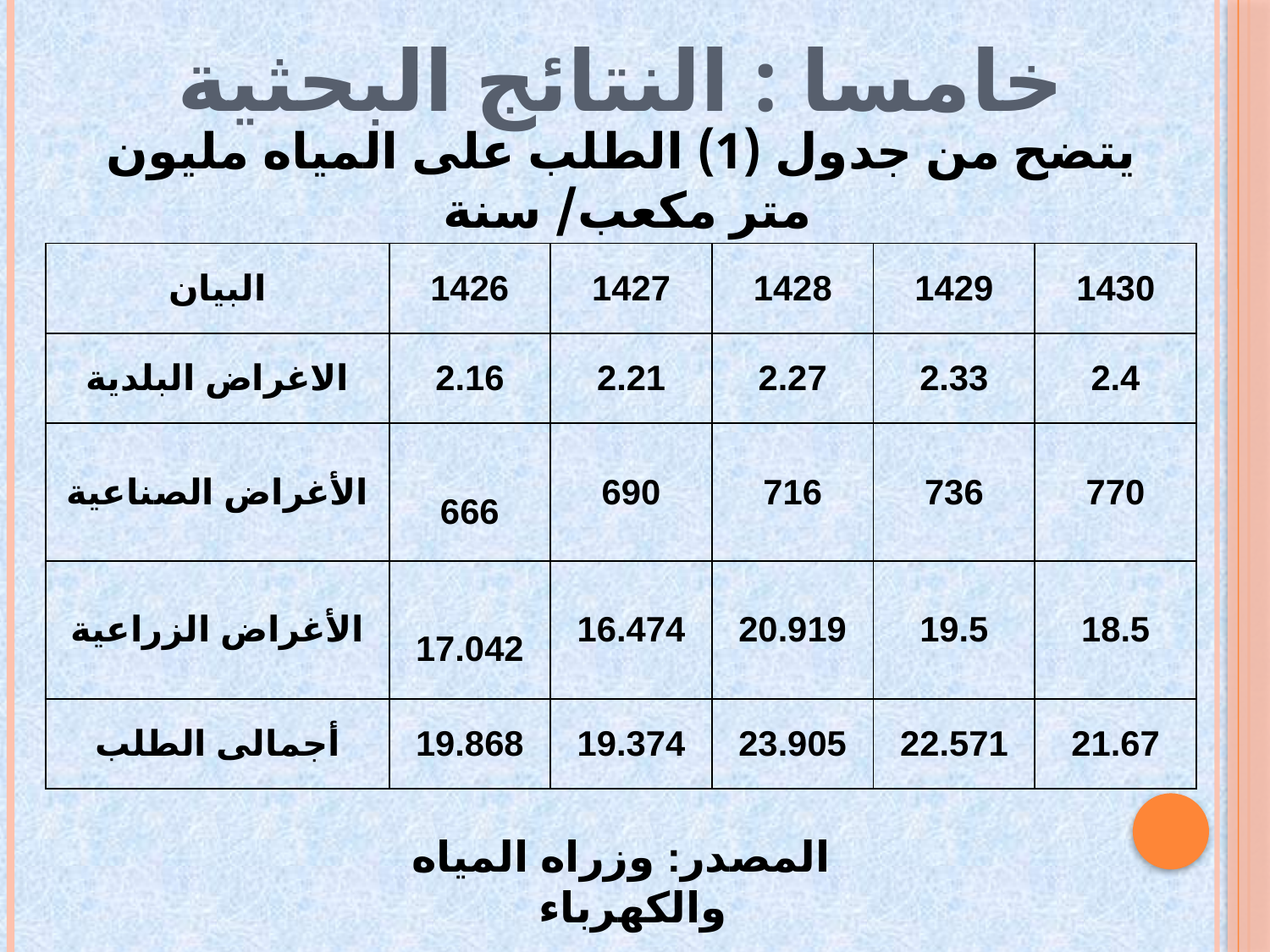

# خامسا : النتائج البحثية
يتضح من جدول (1) الطلب على المياه مليون متر مكعب/ سنة
| البيان | 1426 | 1427 | 1428 | 1429 | 1430 |
| --- | --- | --- | --- | --- | --- |
| الاغراض البلدية | 2.16 | 2.21 | 2.27 | 2.33 | 2.4 |
| الأغراض الصناعية | 666 | 690 | 716 | 736 | 770 |
| الأغراض الزراعية | 17.042 | 16.474 | 20.919 | 19.5 | 18.5 |
| أجمالى الطلب | 19.868 | 19.374 | 23.905 | 22.571 | 21.67 |
المصدر: وزراه المياه والكهرباء